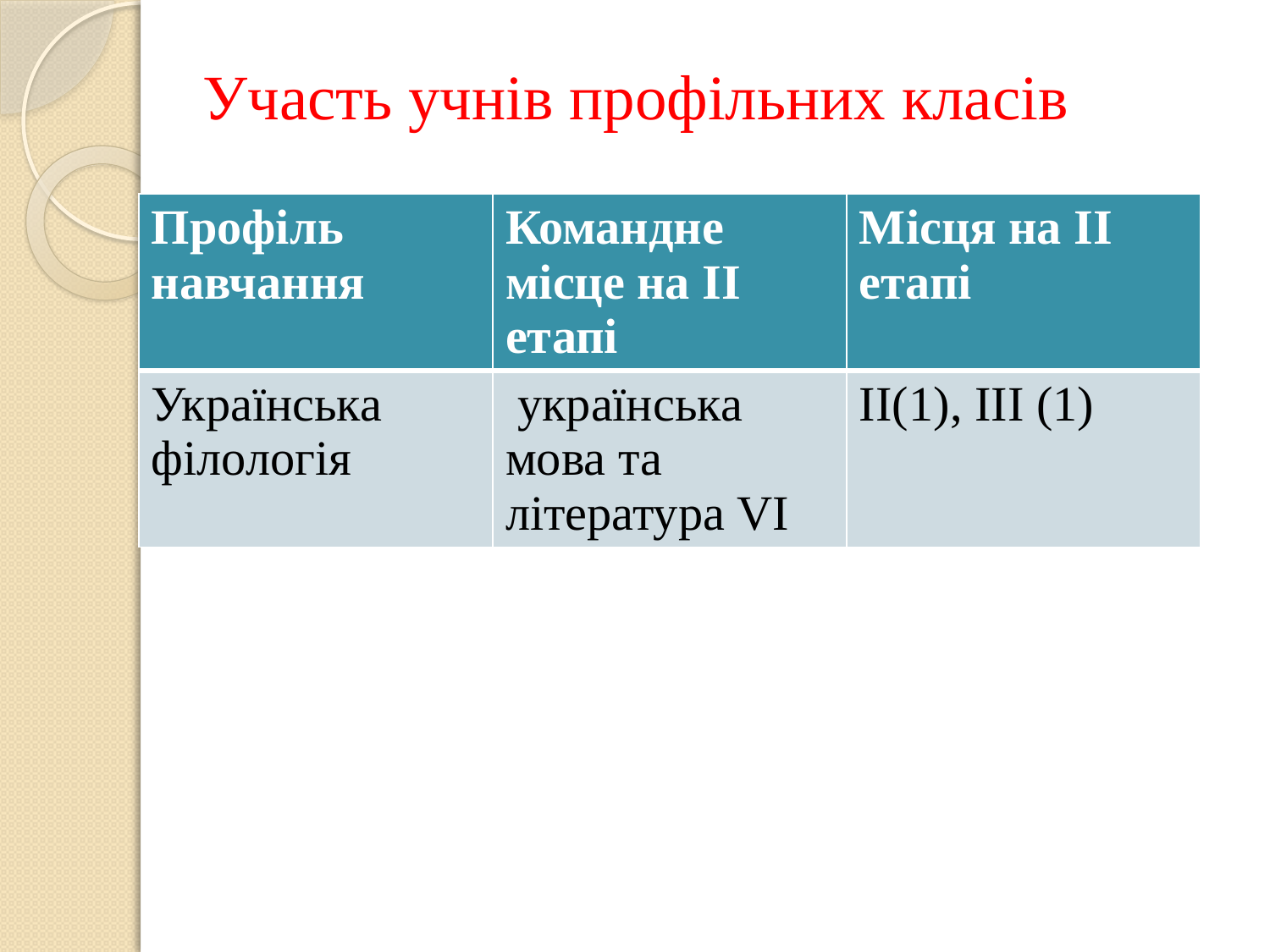

Участь учнів профільних класів

| Профіль навчання | Командне місце на II етапі | Місця на II етапі |
| --- | --- | --- |
| Українська філологія | українська мова та література VI | II(1), III (1) |